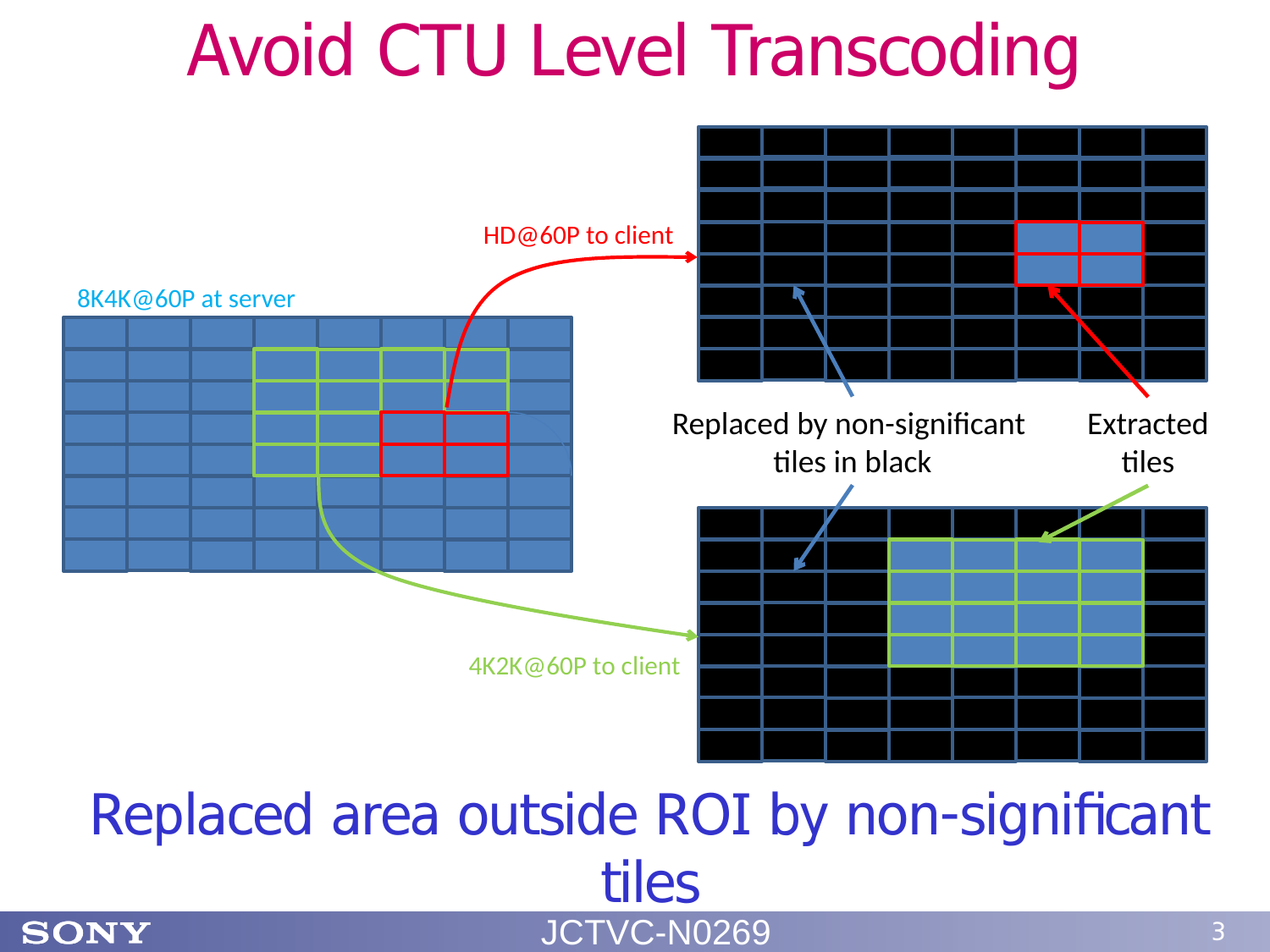

# Avoid CTU Level Transcoding

HD@60P to client

8K4K@60P at server

Replaced by non-significant
tiles in black
Extracted
tiles

4K2K@60P to client
Replaced area outside ROI by non-significant tiles
JCTVC-N0269
3